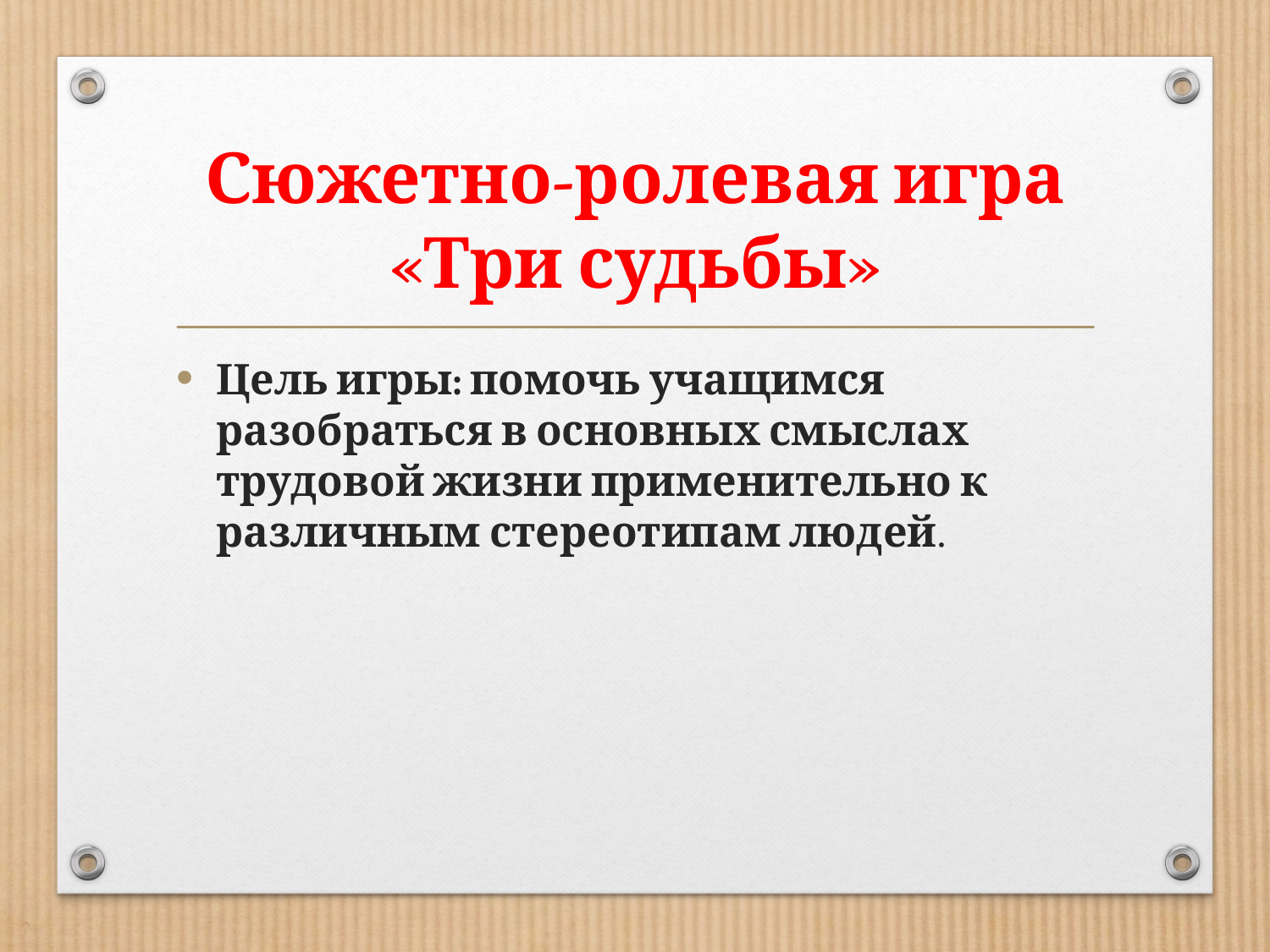

# Сюжетно-ролевая игра «Три судьбы»
Цель игры: помочь учащимся разобраться в основных смыслах трудовой жизни применительно к различным стереотипам людей.